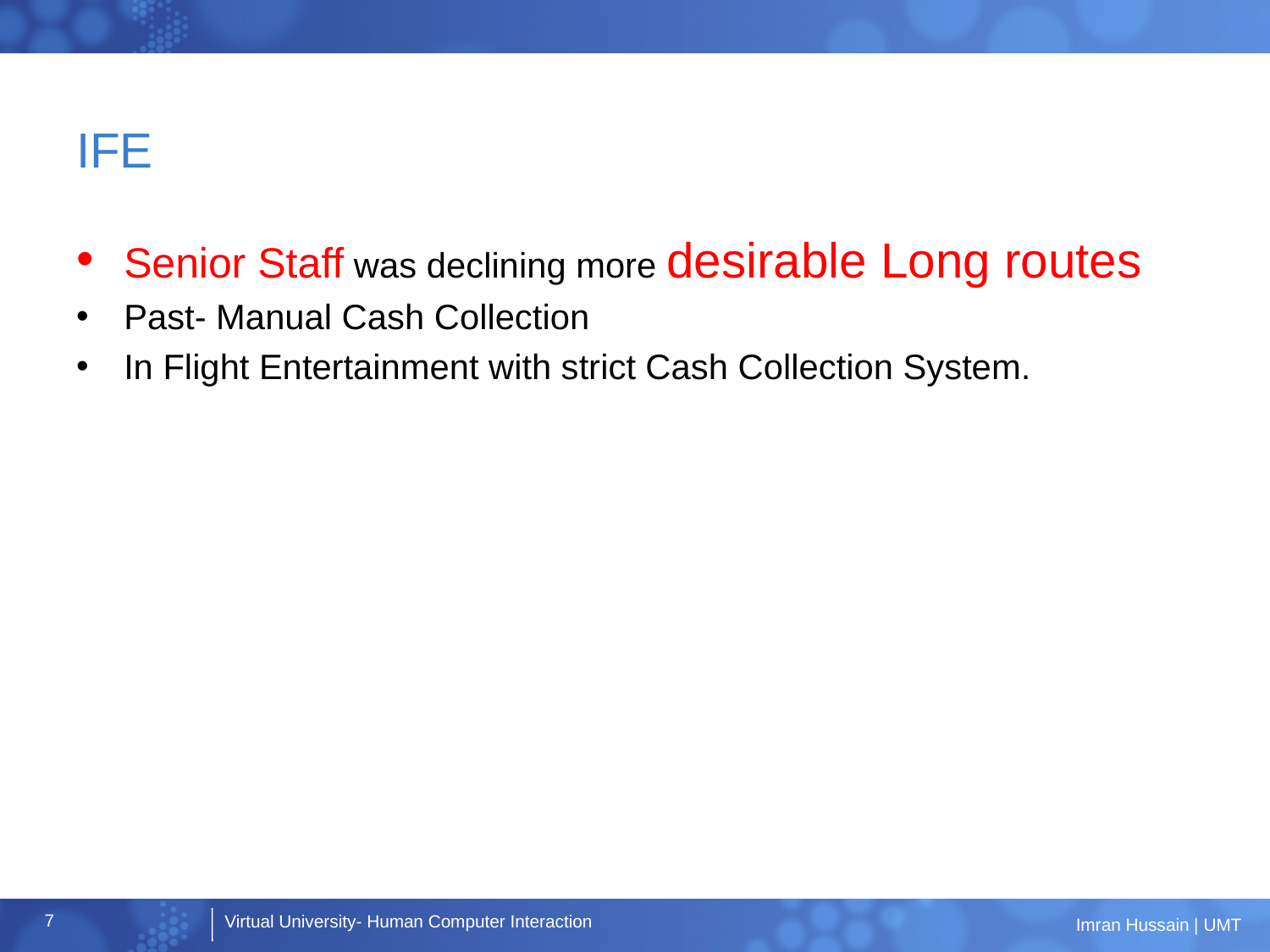

# IFE
Senior Staff was declining more desirable Long routes
Past- Manual Cash Collection
In Flight Entertainment with strict Cash Collection System.